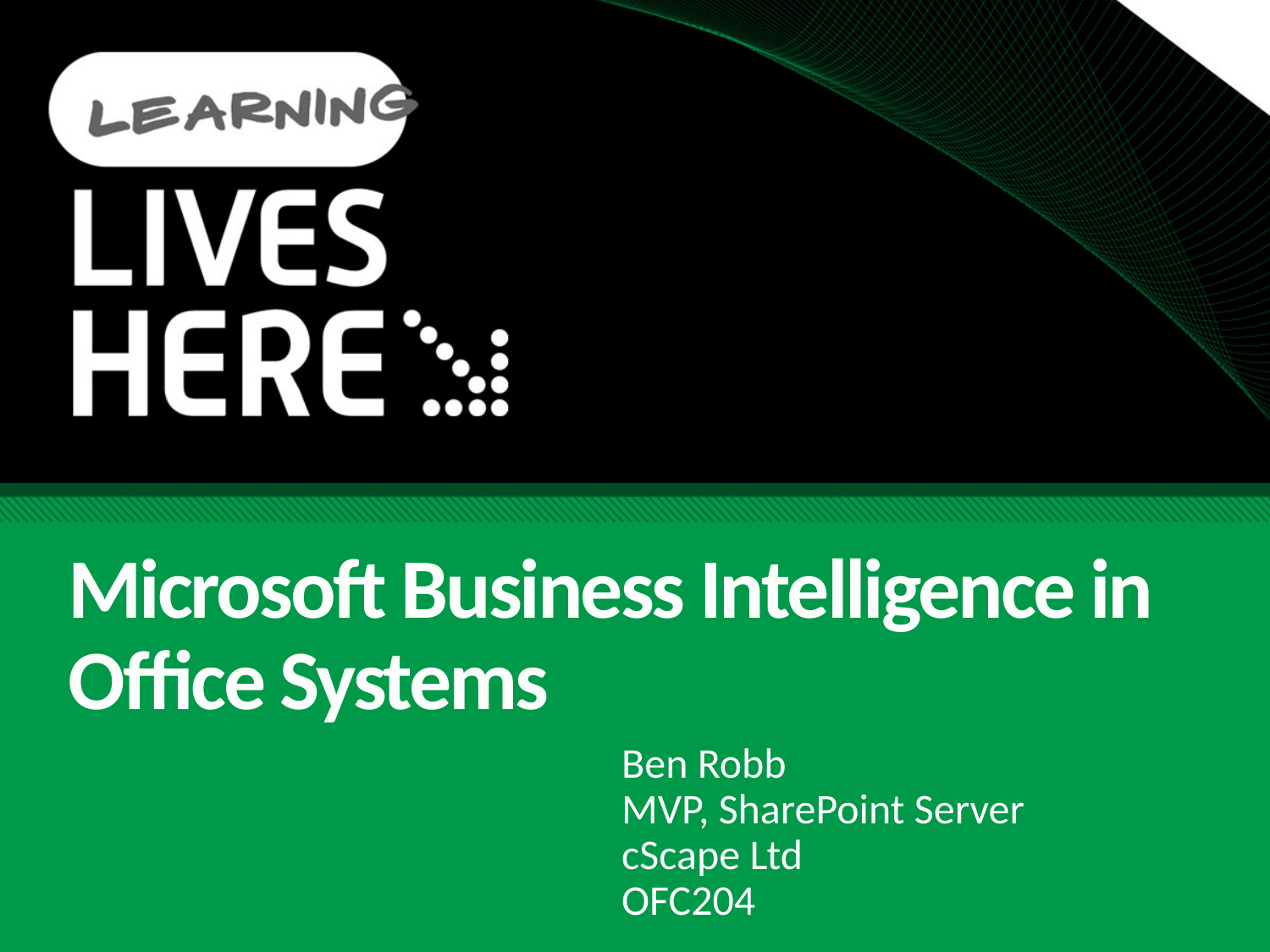

# Microsoft Business Intelligence in Office Systems
Ben Robb
MVP, SharePoint Server
cScape Ltd
OFC204